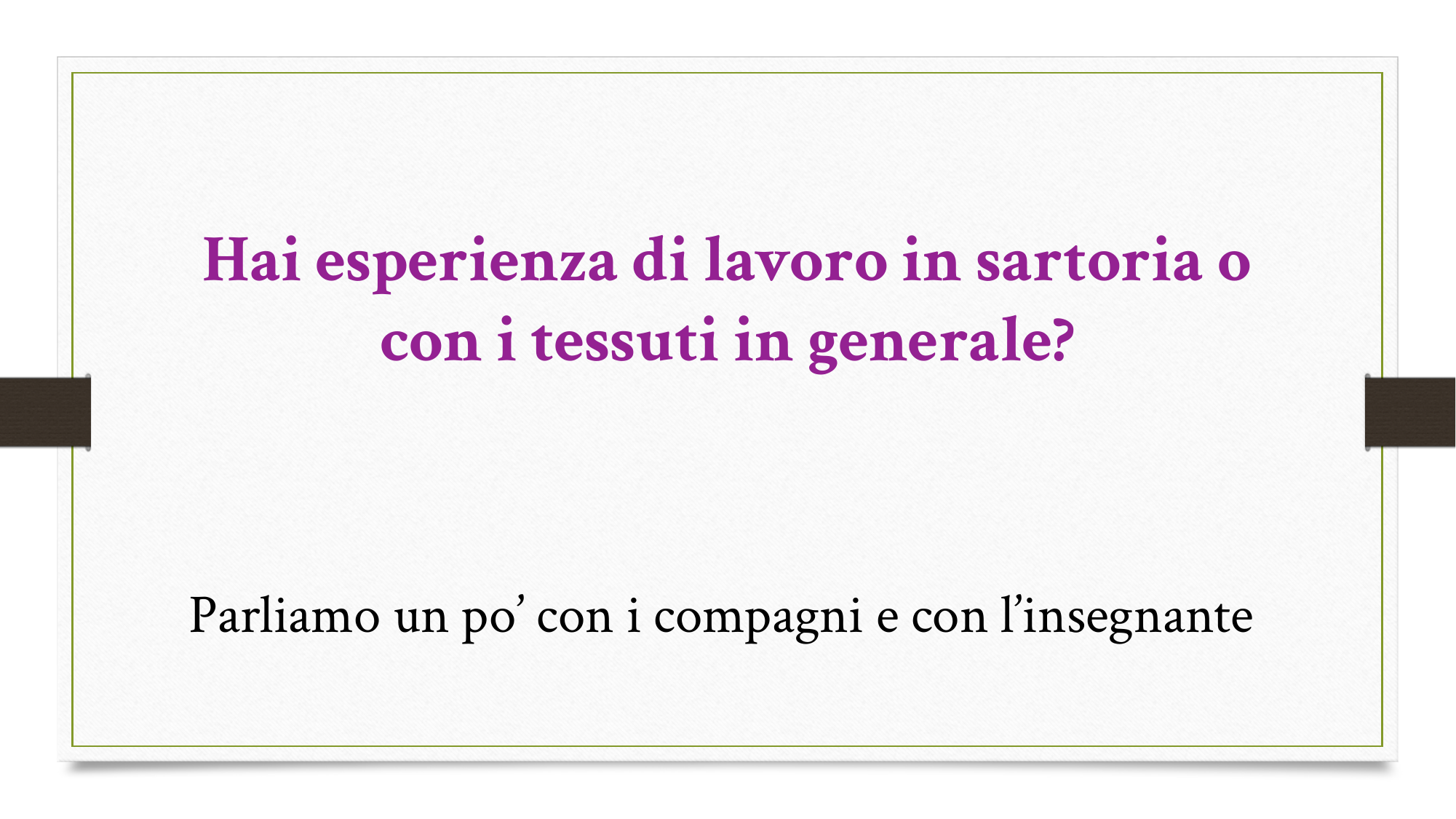

# Hai esperienza di lavoro in sartoria o con i tessuti in generale?
Parliamo un po’ con i compagni e con l’insegnante